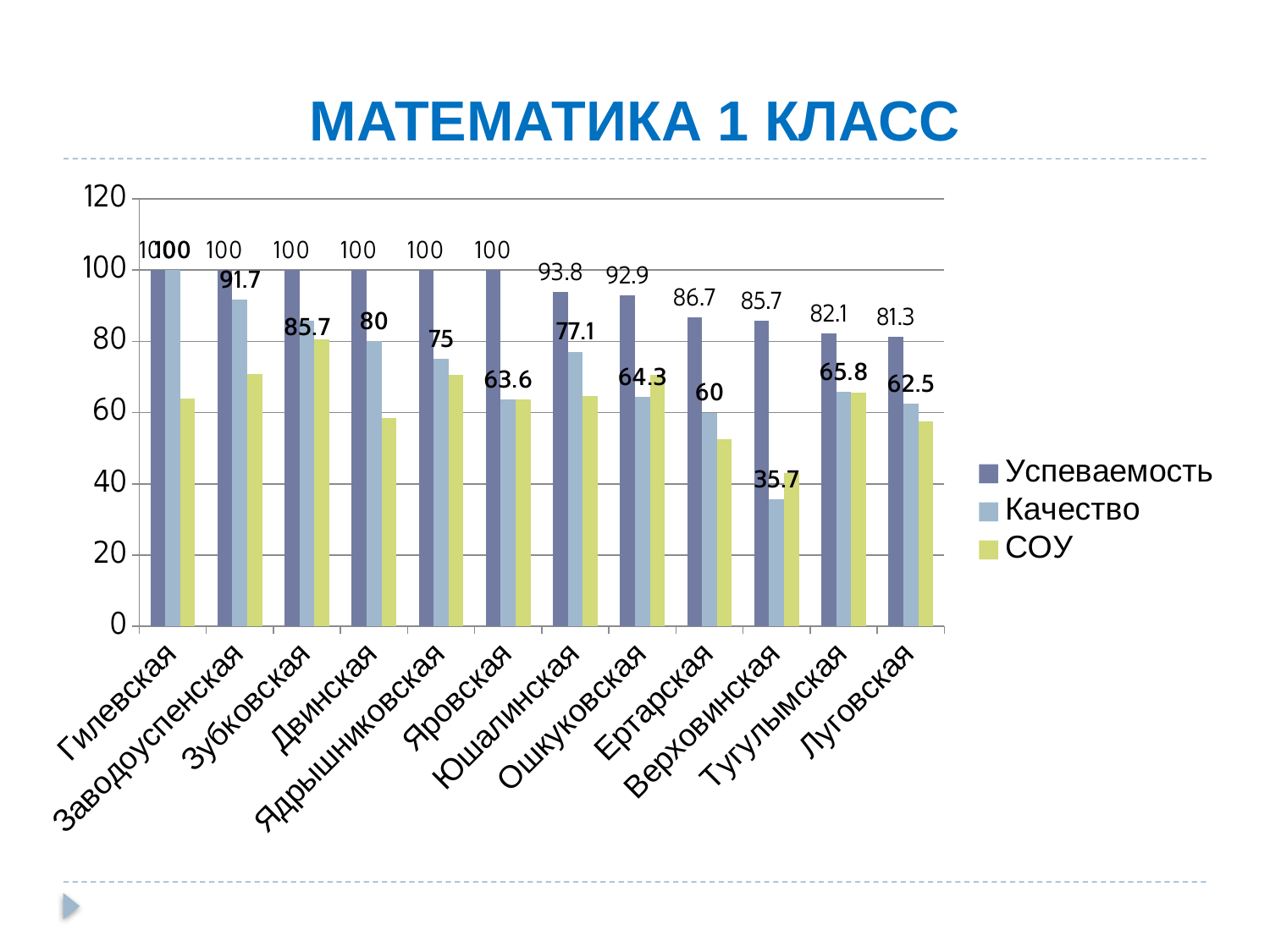

# МАТЕМАТИКА 1 КЛАСС

### Chart

| Category | Успеваемость | Качество | СОУ |
|---|---|---|---|
| Гилевская | 100.0 | 100.0 | 64.0 |
| Заводоуспенская | 100.0 | 91.7 | 70.7 |
| Зубковская | 100.0 | 85.7 | 80.6 |
| Двинская | 100.0 | 80.0 | 58.4 |
| Ядрышниковская | 100.0 | 75.0 | 70.5 |
| Яровская | 100.0 | 63.6 | 63.6 |
| Юшалинская | 93.8 | 77.1 | 64.6 |
| Ошкуковская | 92.9 | 64.3 | 70.6 |
| Ертарская | 86.7 | 60.0 | 52.5 |
| Верховинская | 85.7 | 35.7 | 43.1 |
| Тугулымская | 82.1 | 65.8 | 65.6 |
| Луговская | 81.3 | 62.5 | 57.6 |